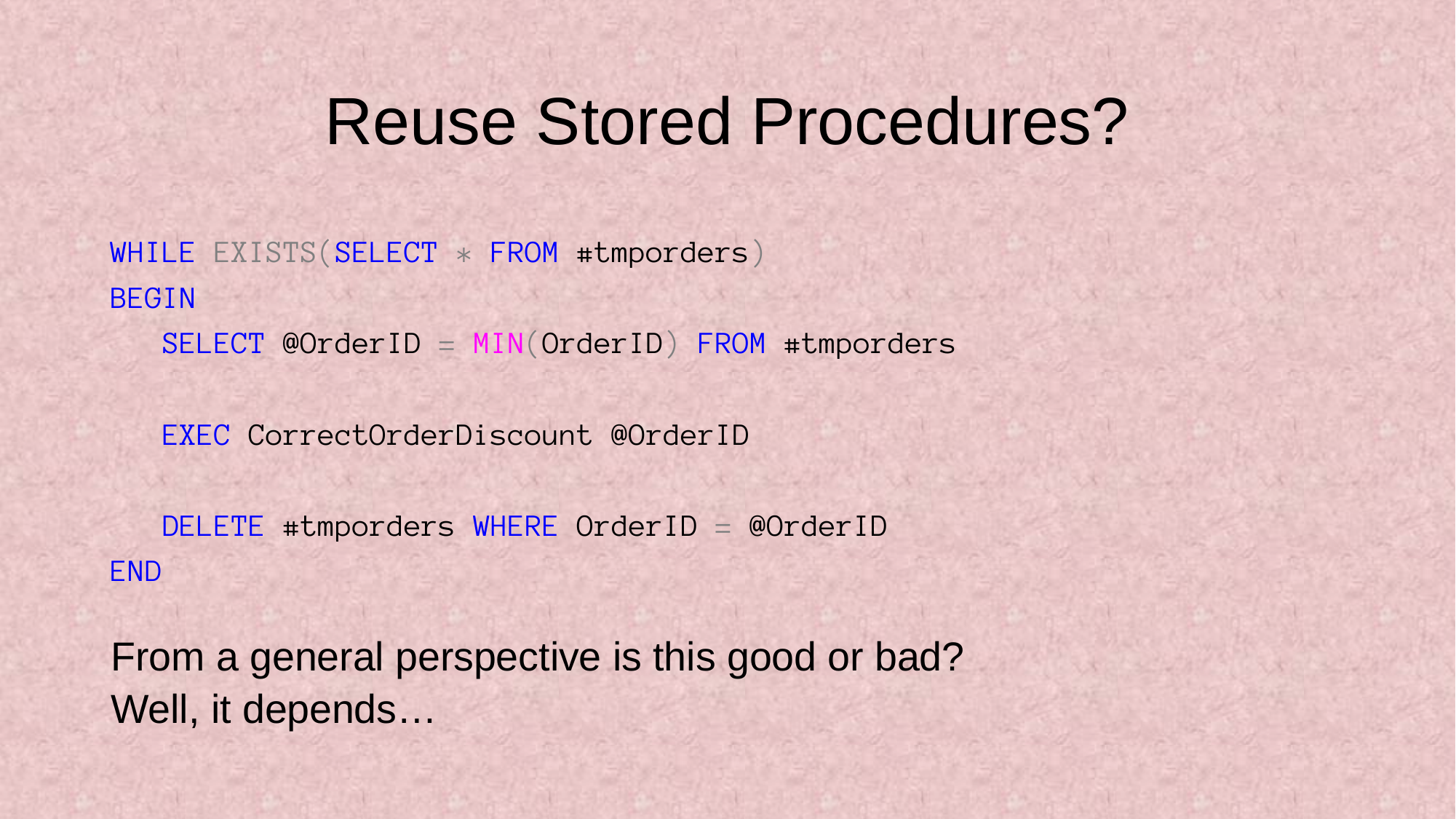

# Reuse Stored Procedures?
WHILE EXISTS(SELECT * FROM #tmporders)
BEGIN
   SELECT @OrderID = MIN(OrderID) FROM #tmporders

   EXEC CorrectOrderDiscount @OrderID

   DELETE #tmporders WHERE OrderID = @OrderID
END

From a general perspective is this good or bad?
Well, it depends…